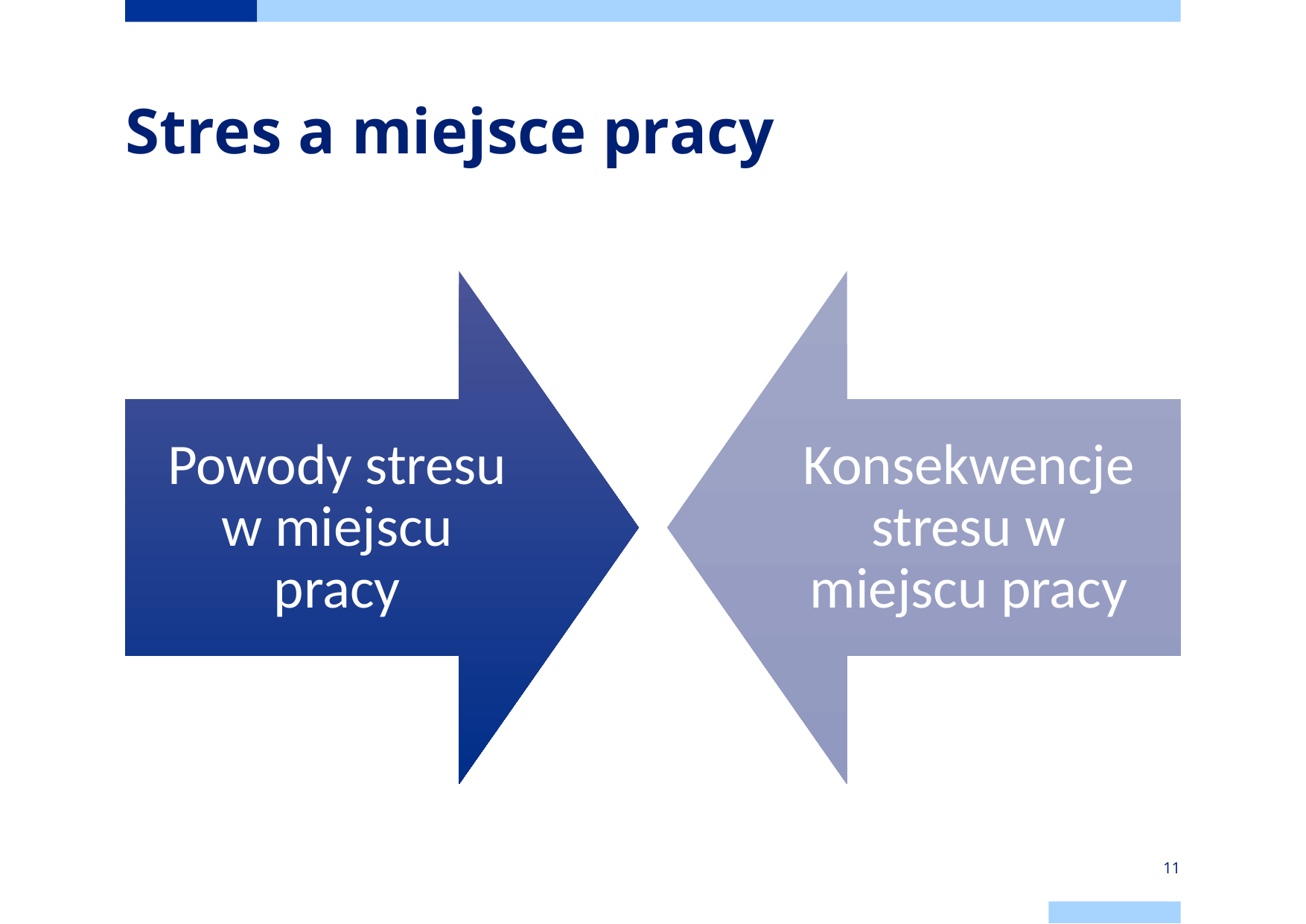

# Stres a miejsce pracy
Powody stresu w miejscu pracy
Konsekwencje stresu w miejscu pracy
11